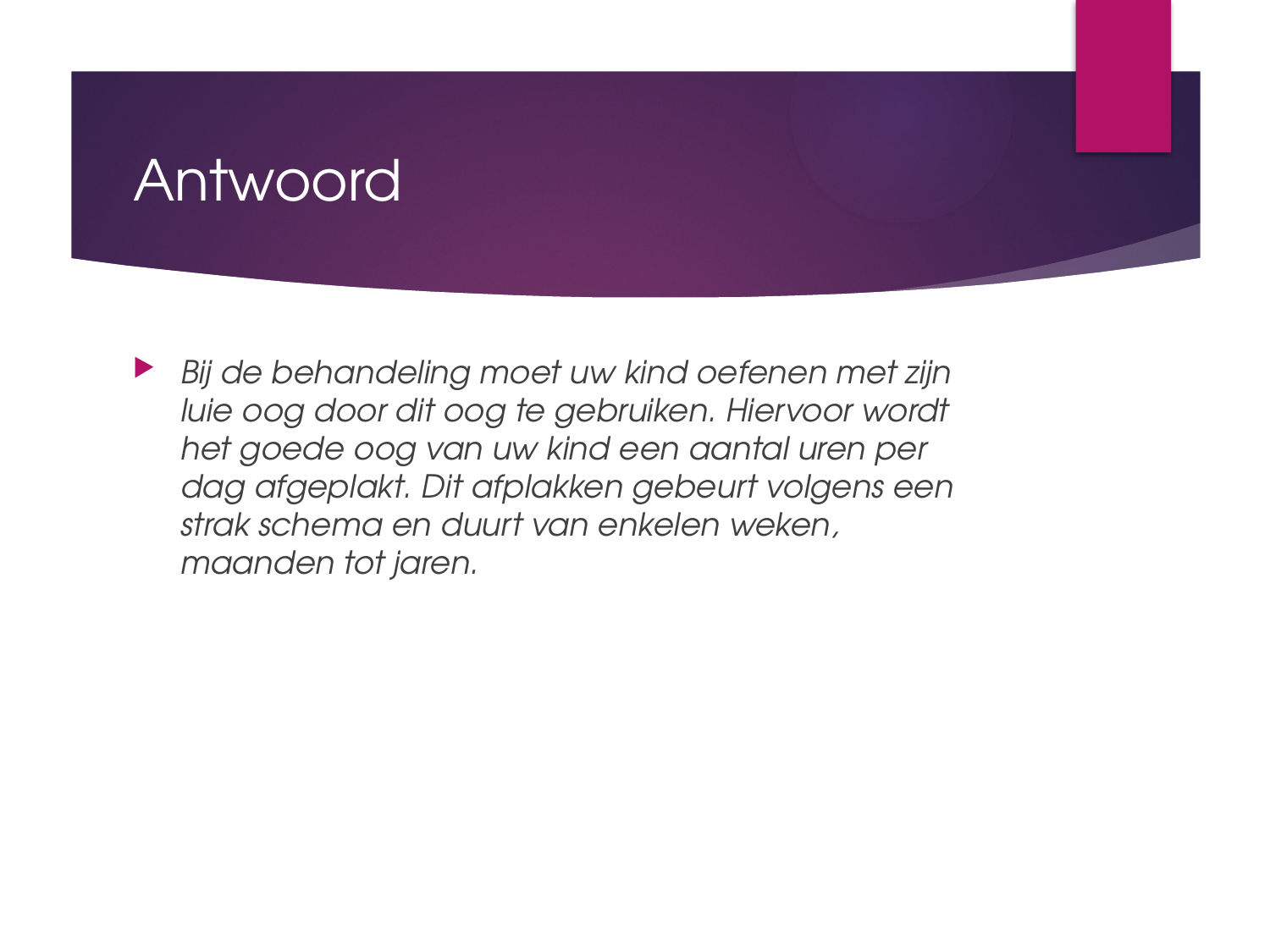

# Antwoord
Bij de behandeling moet uw kind oefenen met zijn luie oog door dit oog te gebruiken. Hiervoor wordt het goede oog van uw kind een aantal uren per dag afgeplakt. Dit afplakken gebeurt volgens een strak schema en duurt van enkelen weken, maanden tot jaren.